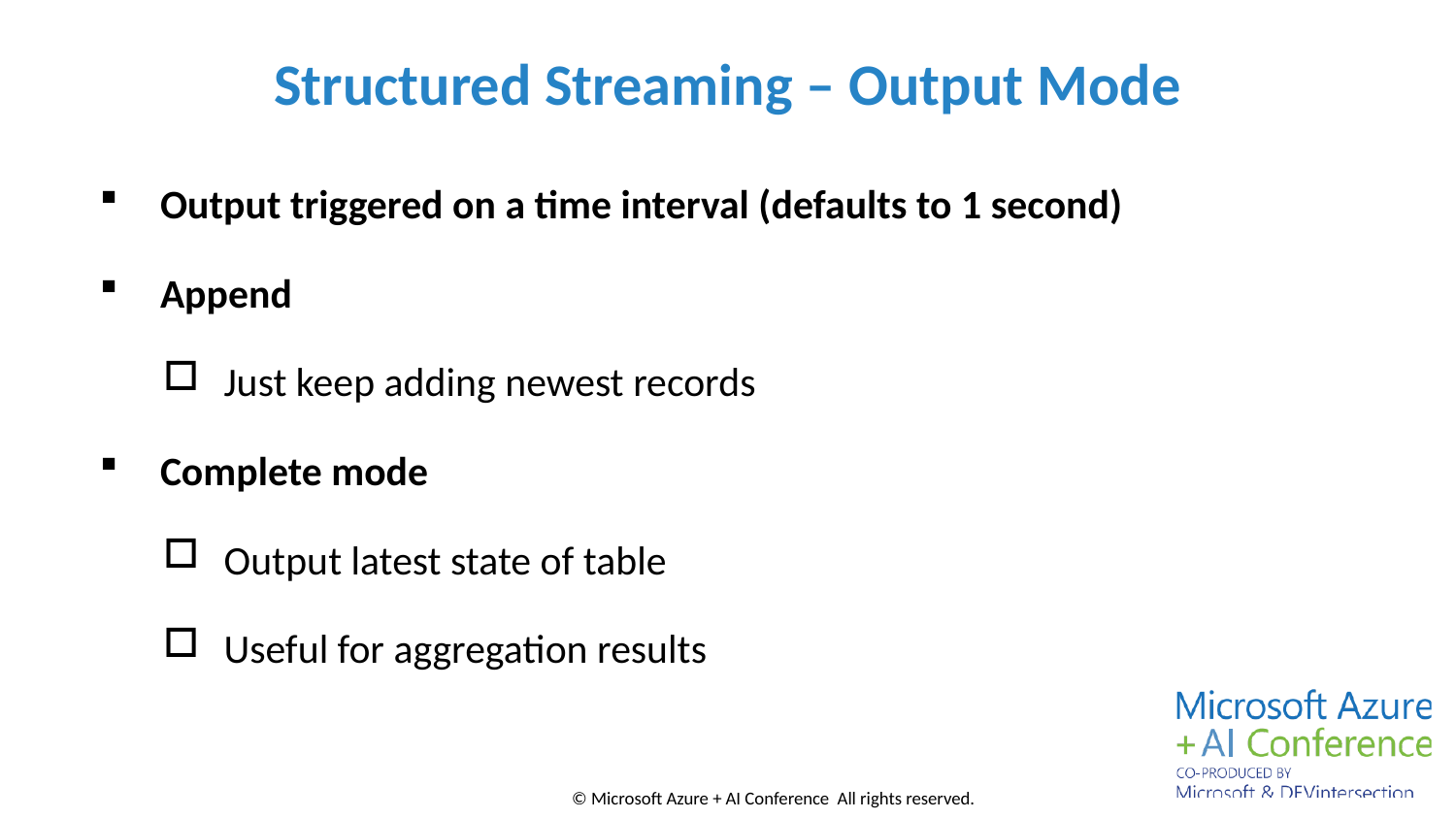

# Structured Streaming – Output Mode
Output triggered on a time interval (defaults to 1 second)
Append
Just keep adding newest records
Complete mode
Output latest state of table
Useful for aggregation results